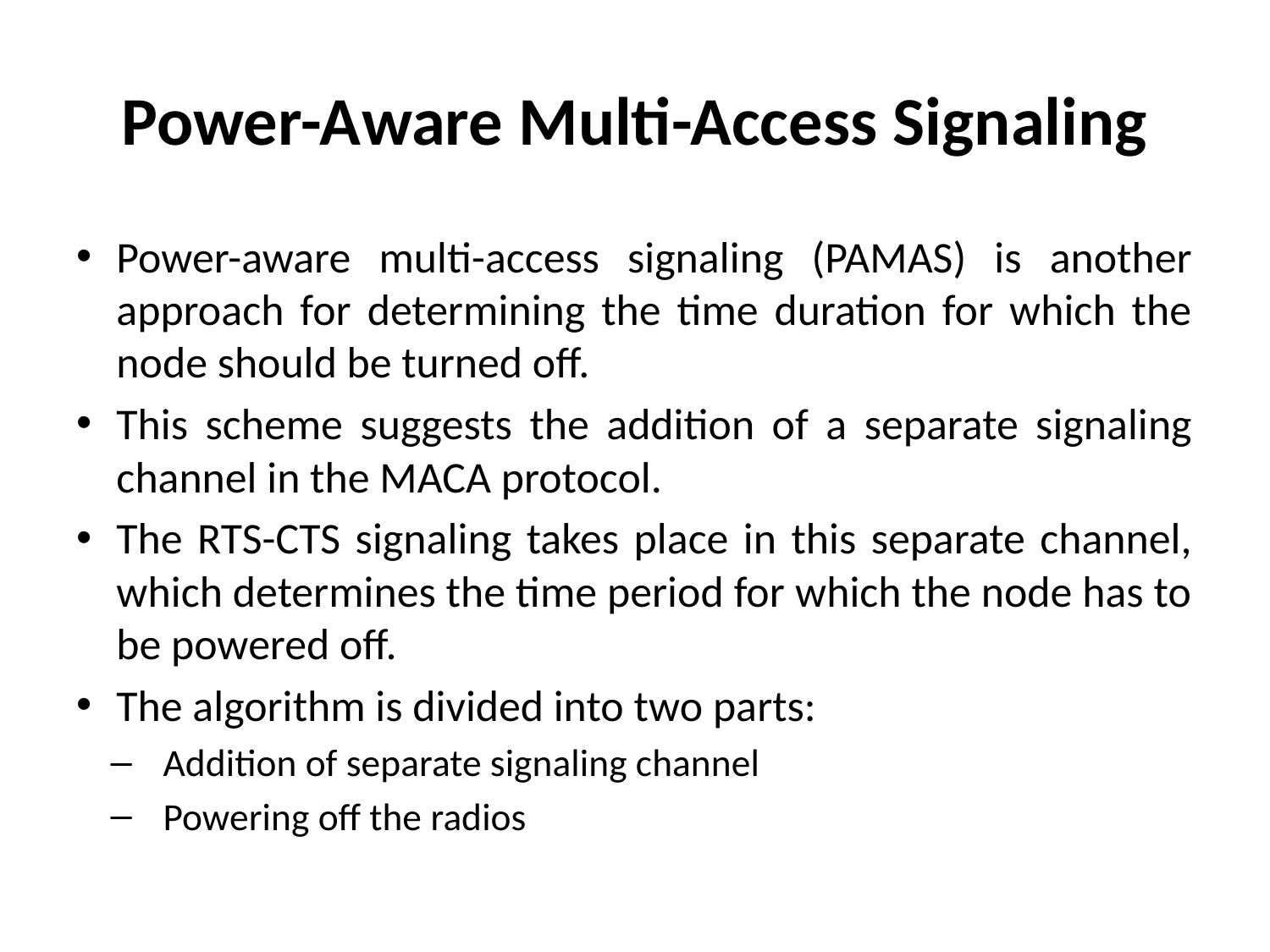

# Power-Aware Multi-Access Signaling
Power-aware multi-access signaling (PAMAS) is another approach for determining the time duration for which the node should be turned off.
This scheme suggests the addition of a separate signaling channel in the MACA protocol.
The RTS-CTS signaling takes place in this separate channel, which determines the time period for which the node has to be powered off.
The algorithm is divided into two parts:
Addition of separate signaling channel
Powering off the radios